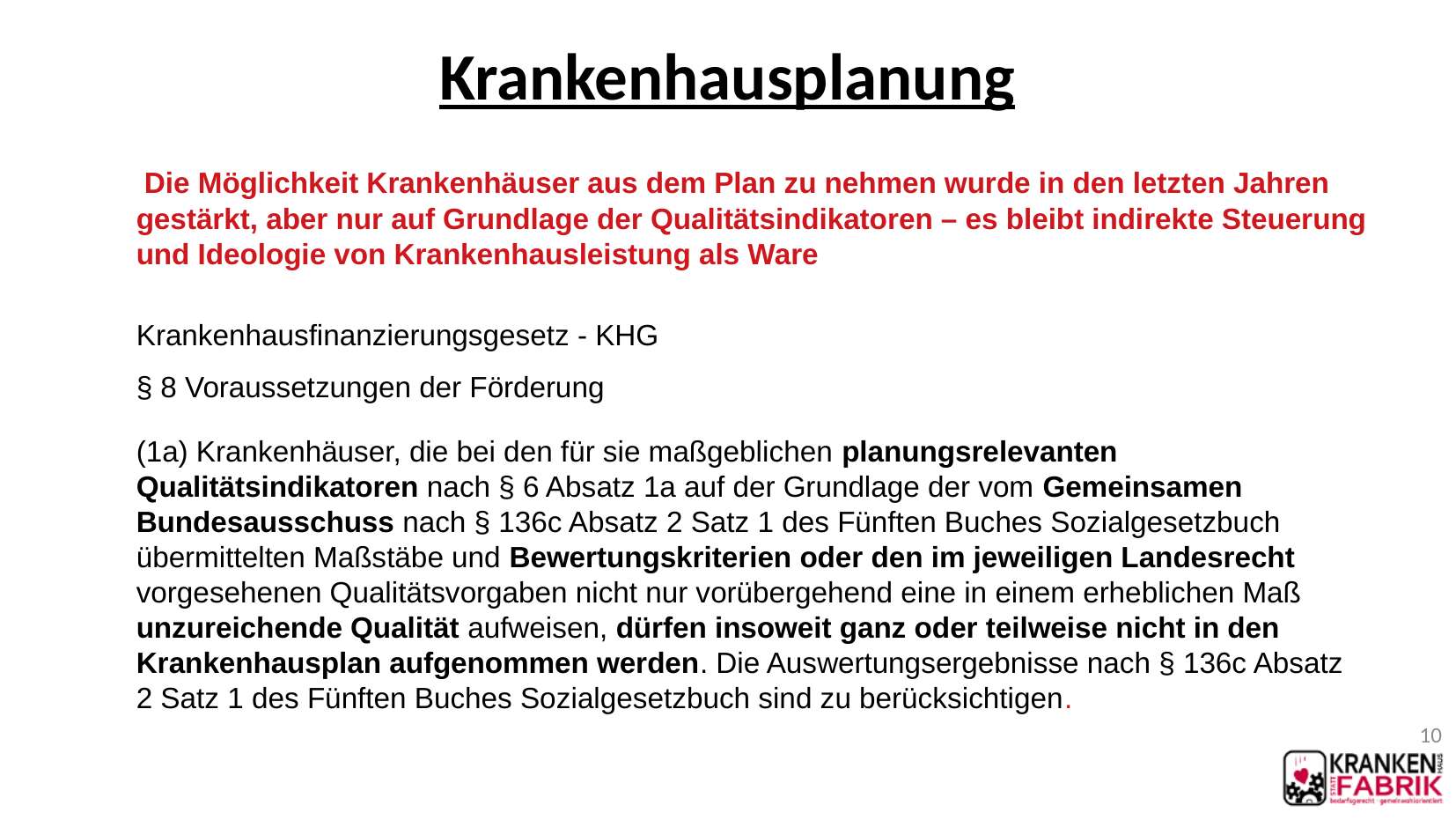

Krankenhausplanung
 Die Möglichkeit Krankenhäuser aus dem Plan zu nehmen wurde in den letzten Jahren gestärkt, aber nur auf Grundlage der Qualitätsindikatoren – es bleibt indirekte Steuerung und Ideologie von Krankenhausleistung als Ware

Krankenhausfinanzierungsgesetz - KHG
§ 8 Voraussetzungen der Förderung
(1a) Krankenhäuser, die bei den für sie maßgeblichen planungsrelevanten Qualitätsindikatoren nach § 6 Absatz 1a auf der Grundlage der vom Gemeinsamen Bundesausschuss nach § 136c Absatz 2 Satz 1 des Fünften Buches Sozialgesetzbuch übermittelten Maßstäbe und Bewertungskriterien oder den im jeweiligen Landesrecht vorgesehenen Qualitätsvorgaben nicht nur vorübergehend eine in einem erheblichen Maß unzureichende Qualität aufweisen, dürfen insoweit ganz oder teilweise nicht in den Krankenhausplan aufgenommen werden. Die Auswertungsergebnisse nach § 136c Absatz 2 Satz 1 des Fünften Buches Sozialgesetzbuch sind zu berücksichtigen.

10